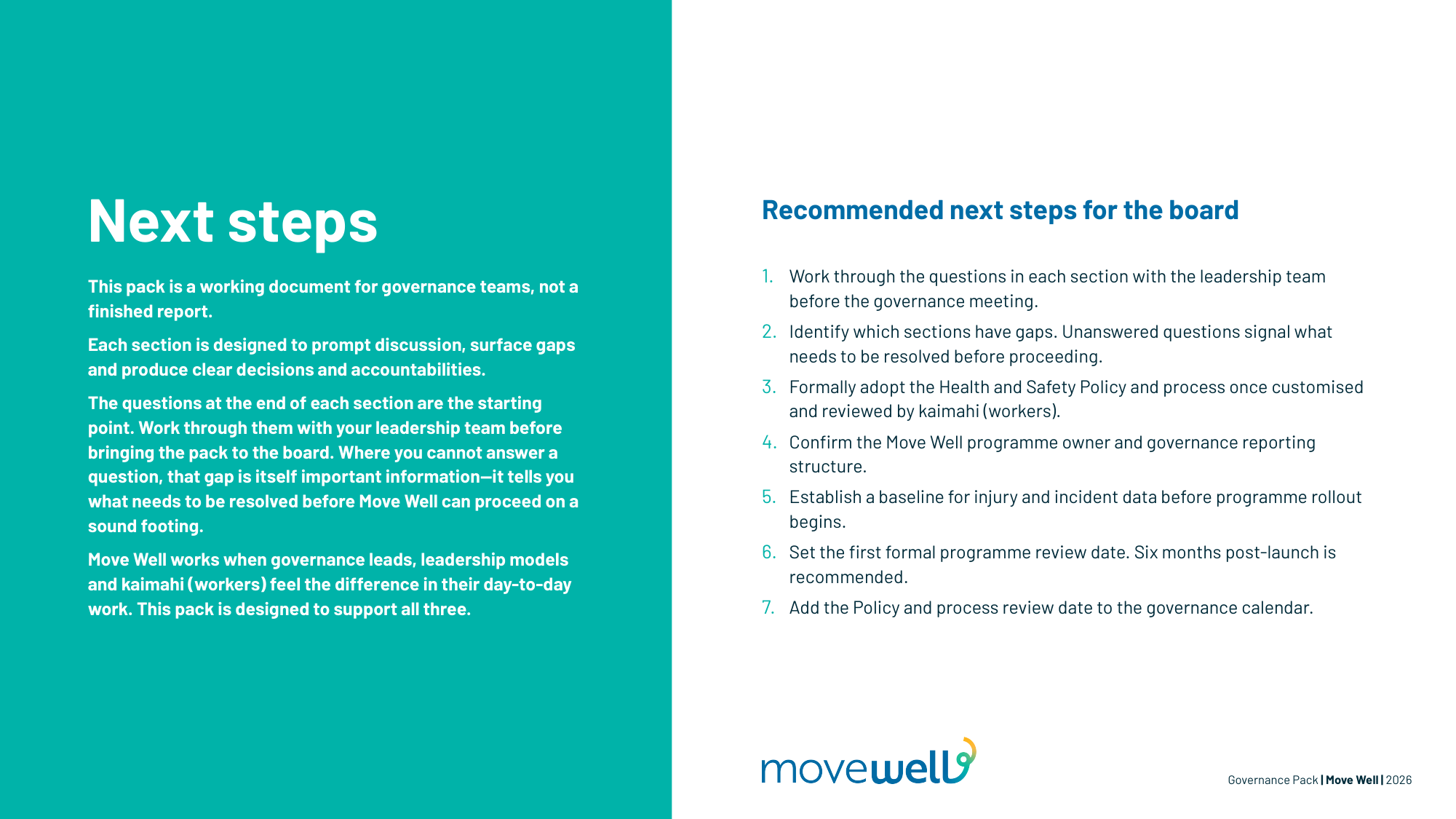

Next steps
Recommended next steps for the board
Work through the questions in each section with the leadership team before the governance meeting.
Identify which sections have gaps. Unanswered questions signal what needs to be resolved before proceeding.
Formally adopt the Health and Safety Policy and process once customised and reviewed by kaimahi (workers).
Confirm the Move Well programme owner and governance reporting structure.
Establish a baseline for injury and incident data before programme rollout begins.
Set the first formal programme review date. Six months post-launch is recommended.
Add the Policy and process review date to the governance calendar.
This pack is a working document for governance teams, not a finished report.
Each section is designed to prompt discussion, surface gaps and produce clear decisions and accountabilities.
The questions at the end of each section are the starting point. Work through them with your leadership team before bringing the pack to the board. Where you cannot answer a question, that gap is itself important information—it tells you what needs to be resolved before Move Well can proceed on a sound footing.
Move Well works when governance leads, leadership models and kaimahi (workers) feel the difference in their day-to-day work. This pack is designed to support all three.